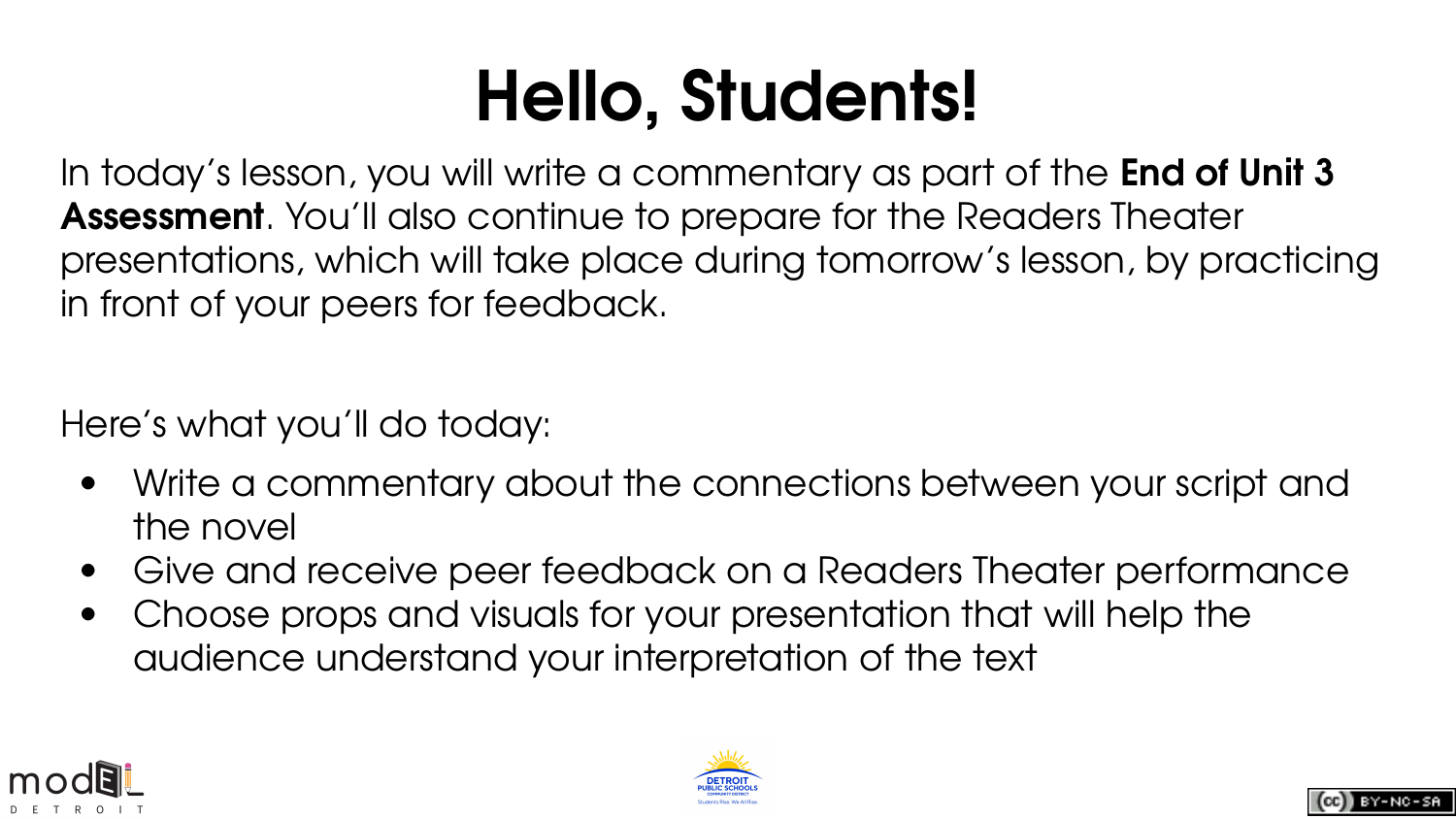

# Hello, Students!
In today’s lesson, you will write a commentary as part of the End of Unit 3 Assessment. You’ll also continue to prepare for the Readers Theater presentations, which will take place during tomorrow’s lesson, by practicing in front of your peers for feedback.

Here’s what you’ll do today:
Write a commentary about the connections between your script and the novel
Give and receive peer feedback on a Readers Theater performance
Choose props and visuals for your presentation that will help the audience understand your interpretation of the text